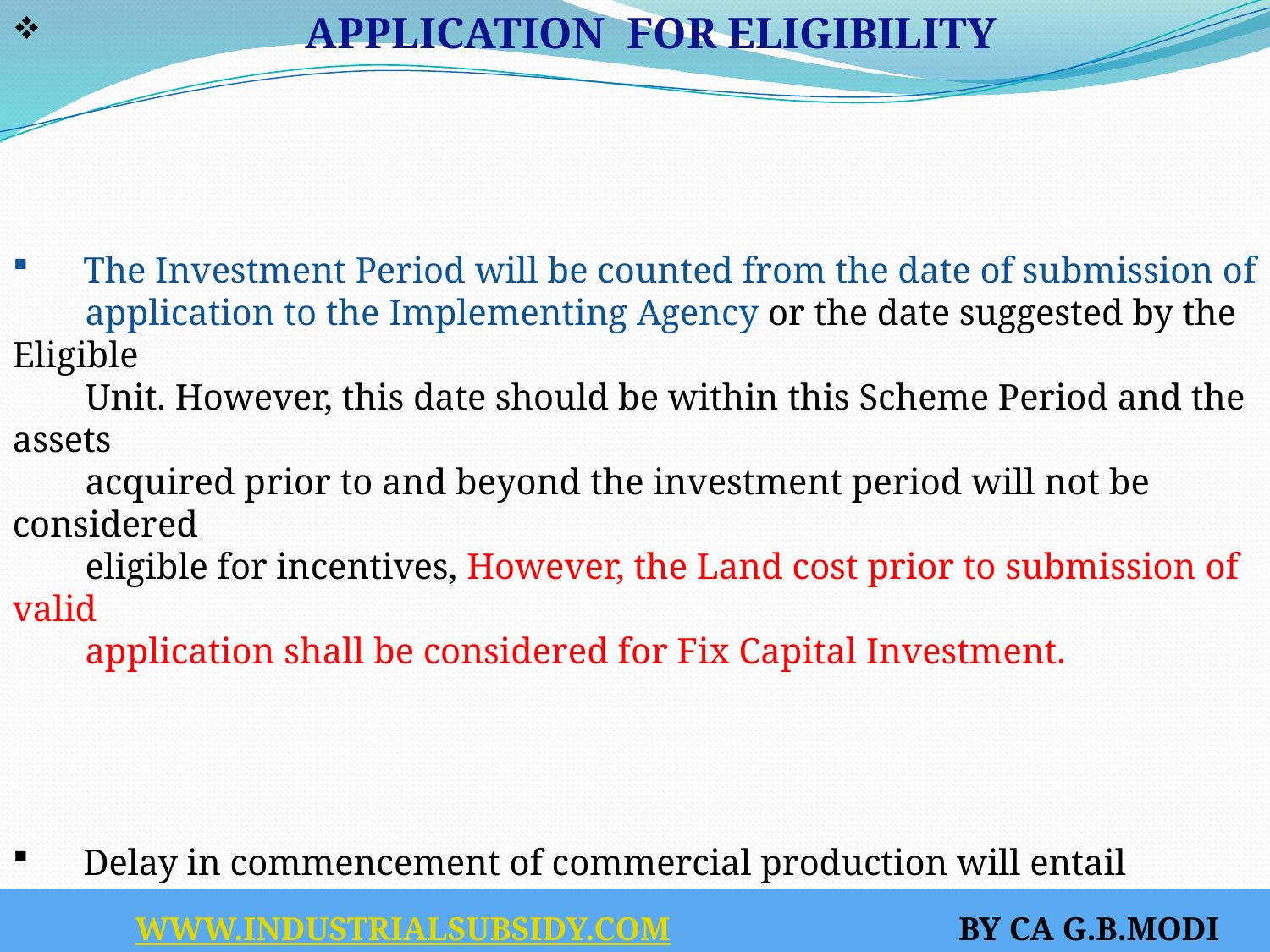

APPLICATION  FOR ELIGIBILITY

      The Investment Period will be counted from the date of submission of
        application to the Implementing Agency or the date suggested by the Eligible
        Unit. However, this date should be within this Scheme Period and the assets
        acquired prior to and beyond the investment period will not be considered
        eligible for incentives, However, the Land cost prior to submission of valid
        application shall be considered for Fix Capital Investment.

      Delay in commencement of commercial production will entail proportionate
        curtailment of incentives and the Eligibility Certificate period.
 WWW.INDUSTRIALSUBSIDY.COM                                   BY CA G.B.MODI